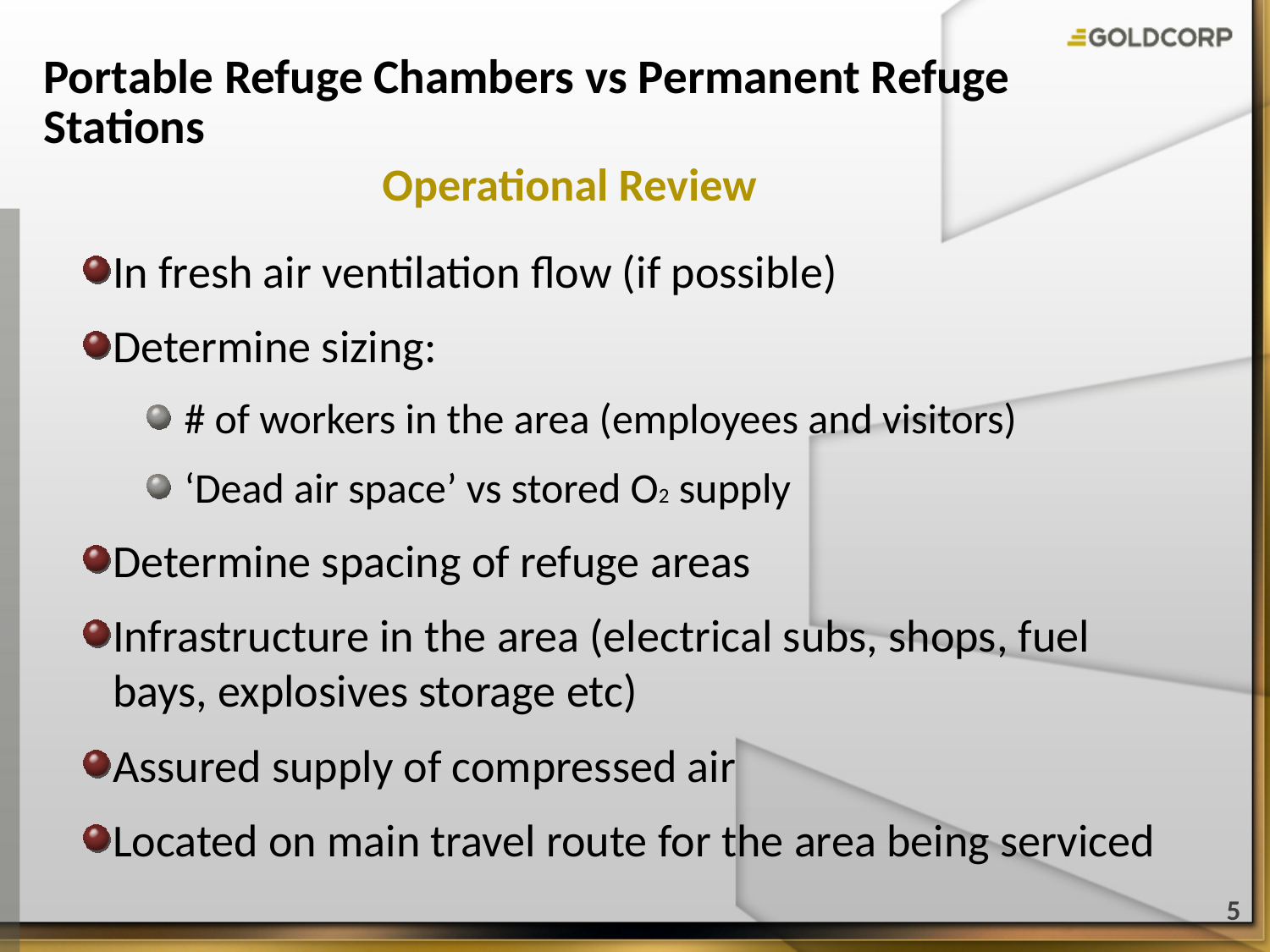

# Portable Refuge Chambers vs Permanent Refuge Stations
Operational Review

In fresh air ventilation flow (if possible)
Determine sizing:
# of workers in the area (employees and visitors)
‘Dead air space’ vs stored O2 supply
Determine spacing of refuge areas
Infrastructure in the area (electrical subs, shops, fuel bays, explosives storage etc)
Assured supply of compressed air
Located on main travel route for the area being serviced

5